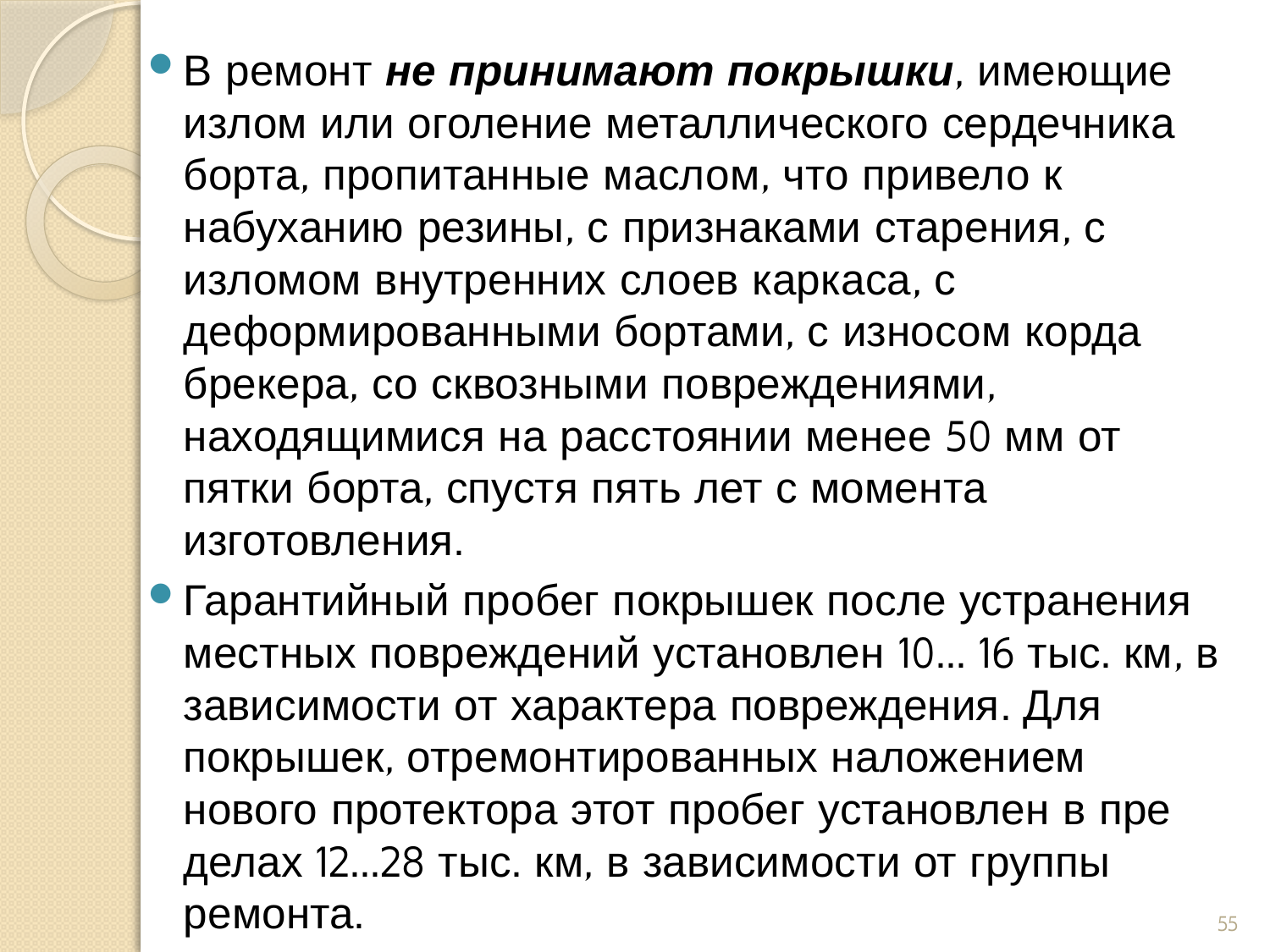

В ремонт не принимают покрышки, имеющие излом или оголение металлического сердечника борта, пропитанные маслом, что привело к набуханию резины, с признаками ста­рения, с изломом внутренних слоев каркаса, с деформирован­ными бортами, с износом корда брекера, со сквозными повреж­дениями, находящимися на расстоянии менее 50 мм от пятки борта, спустя пять лет с момента изготовления.
Гарантийный пробег покрышек после устранения местных повреждений установлен 10... 16 тыс. км, в зависимости от ха­рактера повреждения. Для покрышек, отремонтированных наложением нового протектора этот пробег установлен в пре­делах 12...28 тыс. км, в зависимости от группы ремонта.

55